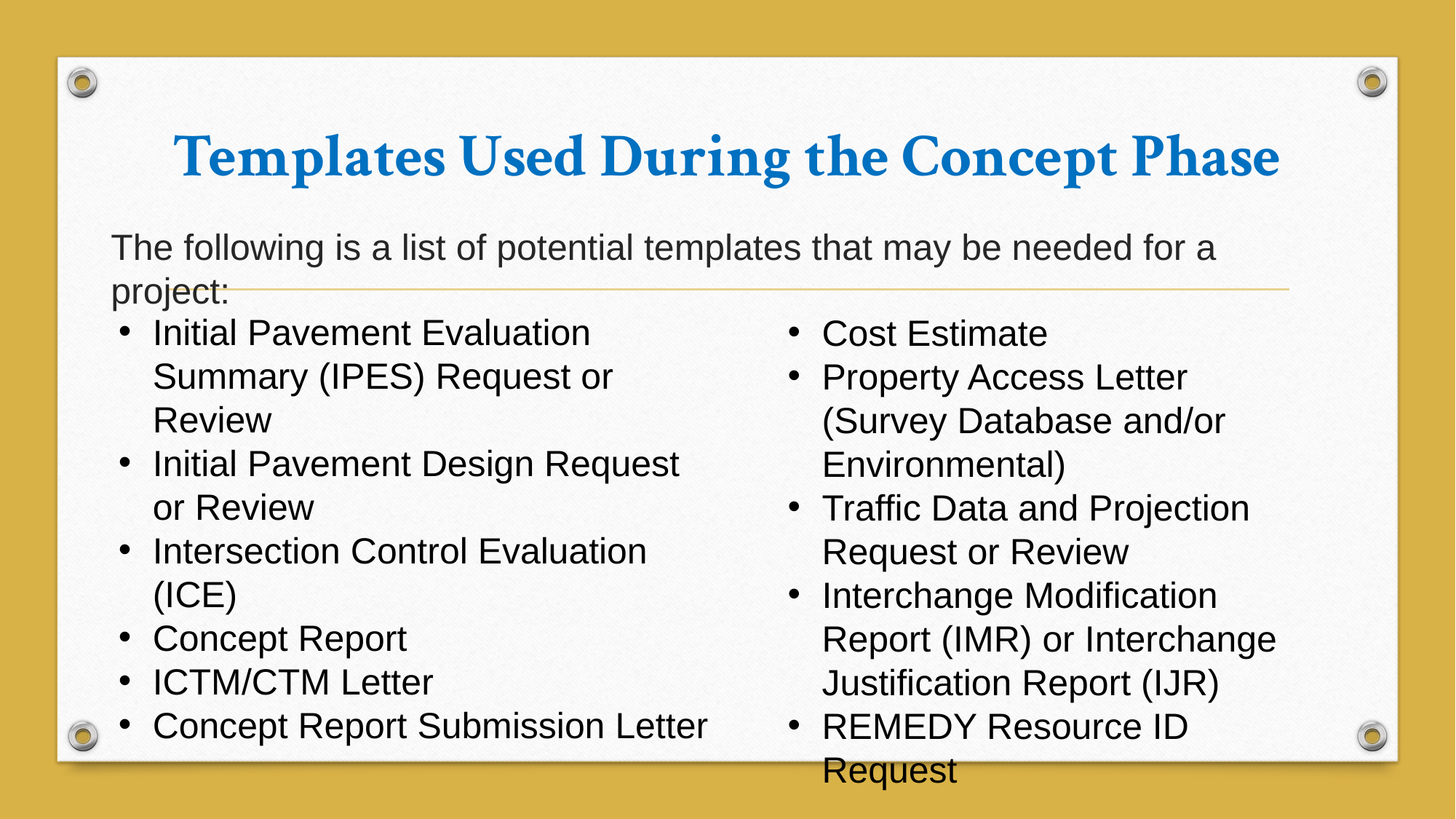

# Templates Used During the Concept Phase
The following is a list of potential templates that may be needed for a project:

Initial Pavement Evaluation Summary (IPES) Request or Review
Initial Pavement Design Request or Review
Intersection Control Evaluation (ICE)
Concept Report
ICTM/CTM Letter
Concept Report Submission Letter
Cost Estimate
Property Access Letter (Survey Database and/or Environmental)
Traffic Data and Projection Request or Review
Interchange Modification Report (IMR) or Interchange Justification Report (IJR)
REMEDY Resource ID Request